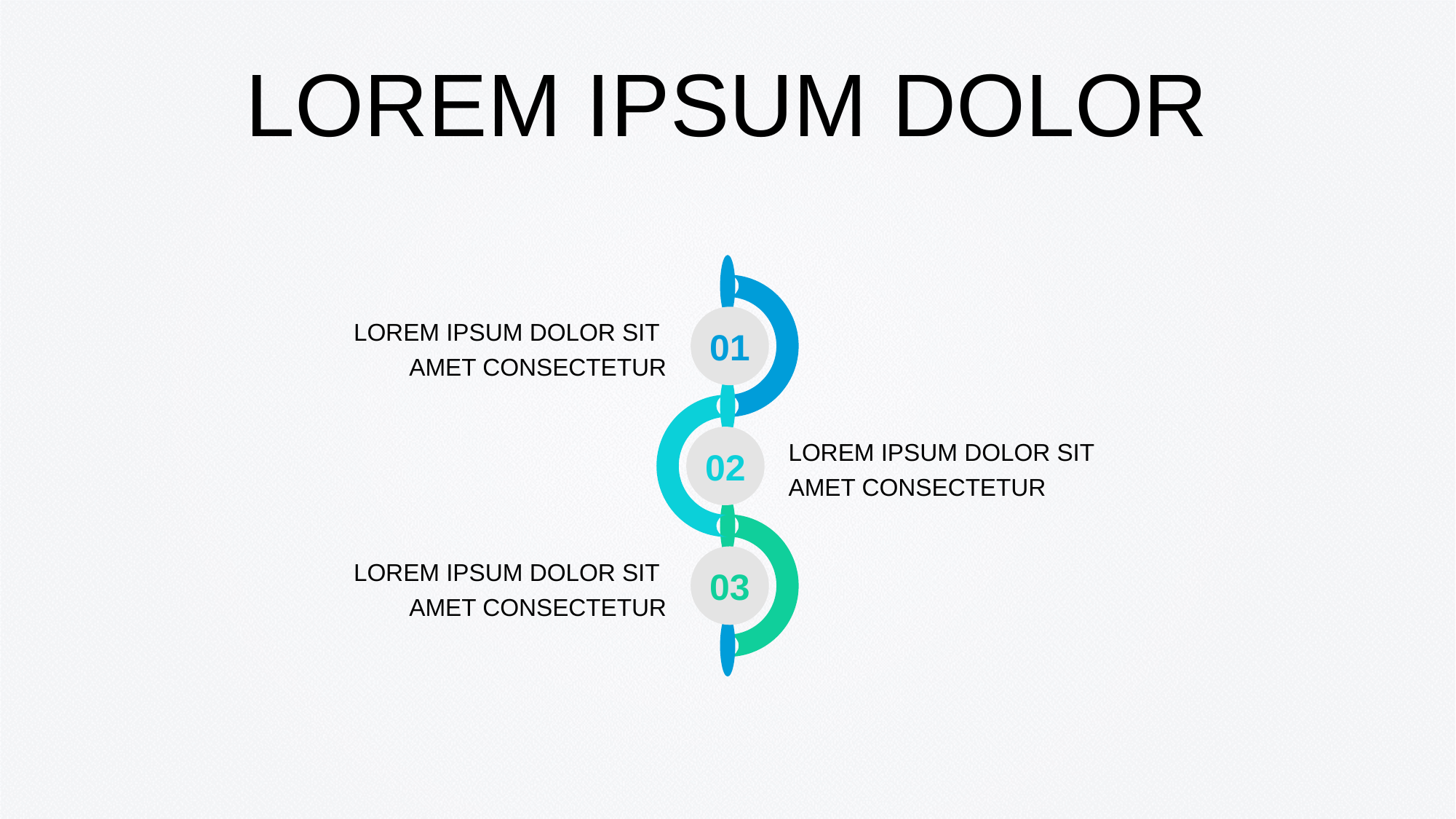

# LOREM IPSUM DOLOR

LOREM IPSUM DOLOR SIT AMET CONSECTETUR
01

LOREM IPSUM DOLOR SIT AMET CONSECTETUR
02

LOREM IPSUM DOLOR SIT AMET CONSECTETUR
03